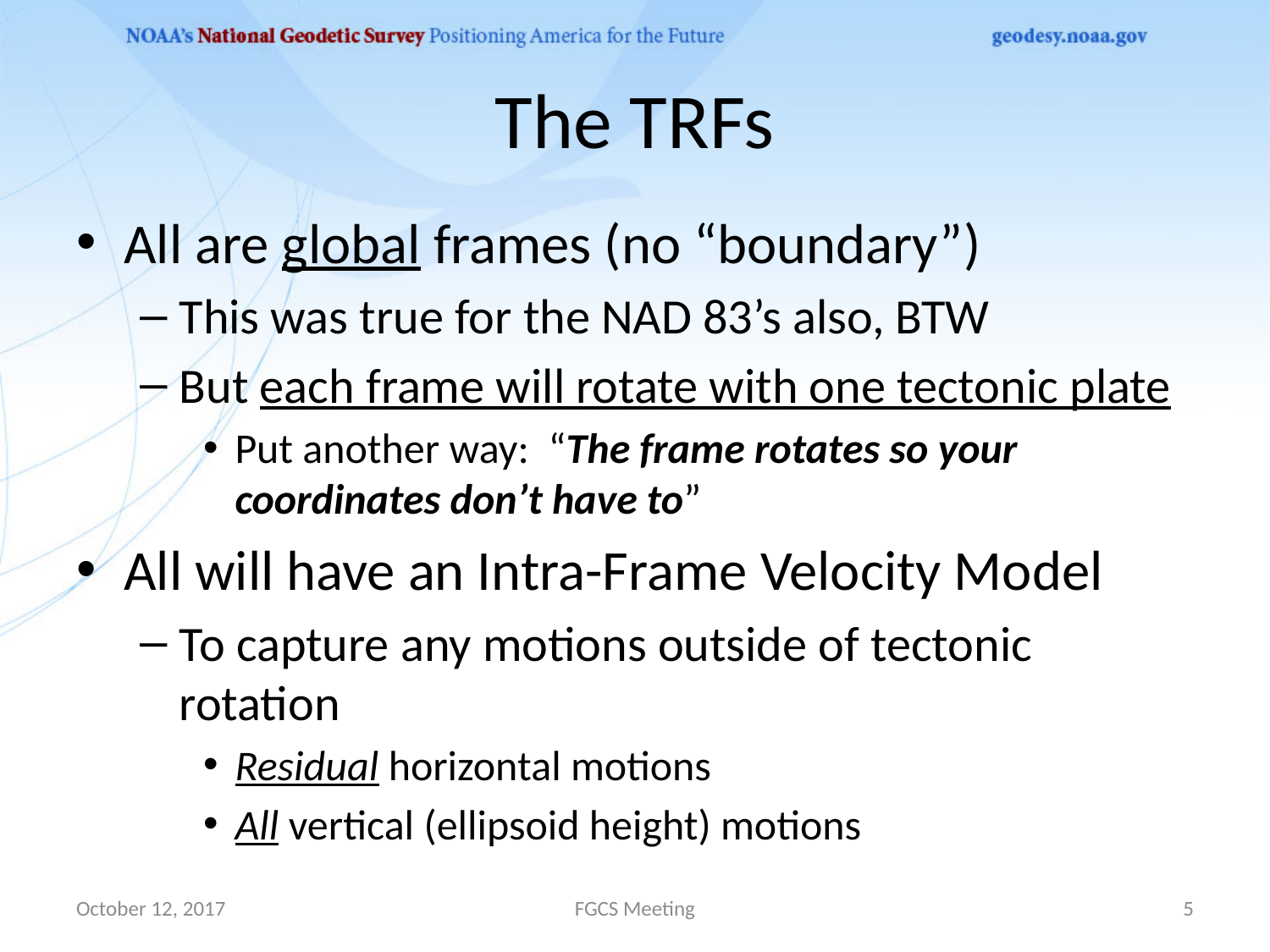

# The TRFs
All are global frames (no “boundary”)
This was true for the NAD 83’s also, BTW
But each frame will rotate with one tectonic plate
Put another way:  “The frame rotates so your coordinates don’t have to”
All will have an Intra-Frame Velocity Model
To capture any motions outside of tectonic rotation
Residual horizontal motions
All vertical (ellipsoid height) motions
October 12, 2017
FGCS Meeting
5